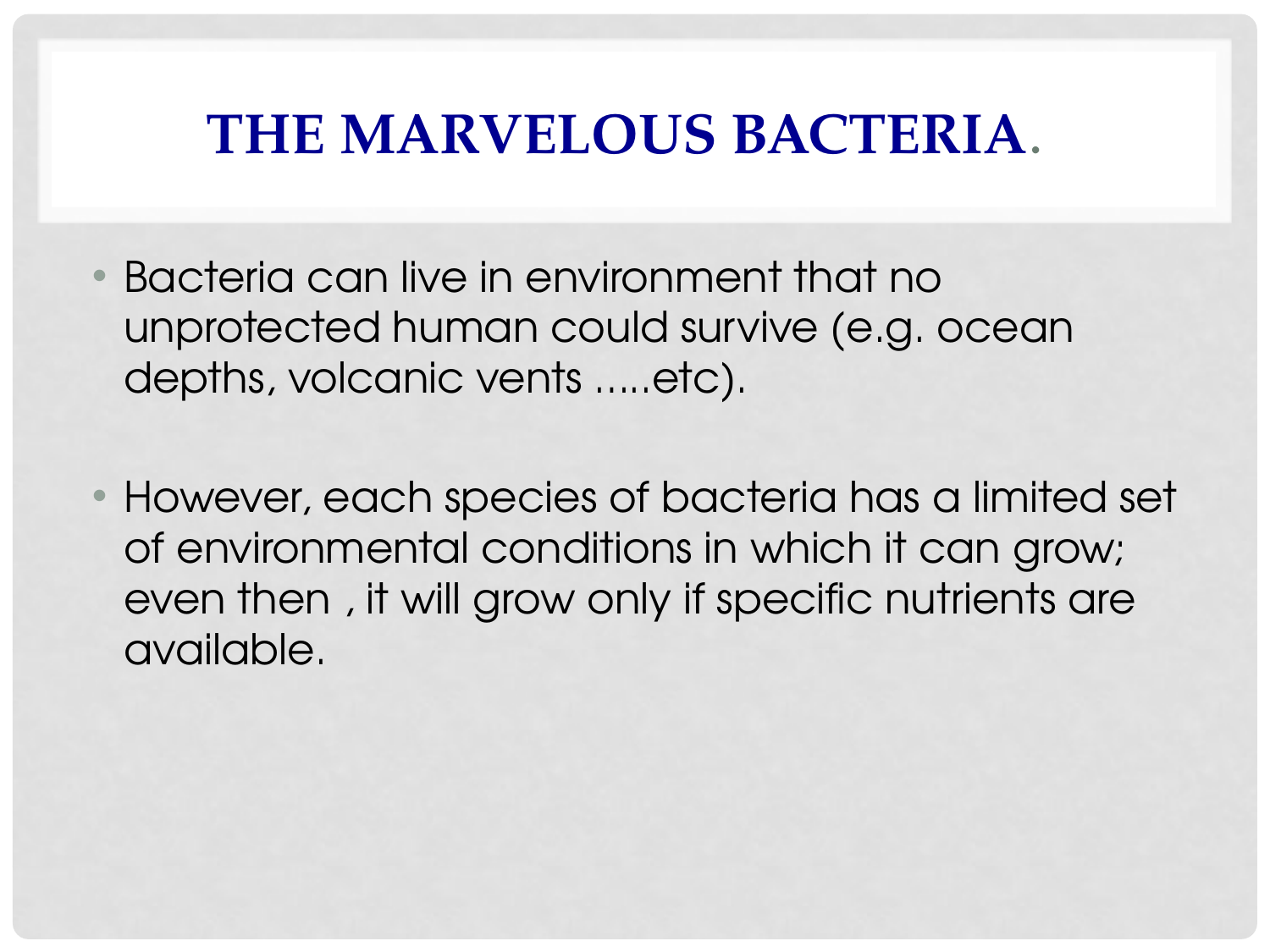

# The Marvelous Bacteria.
Bacteria can live in environment that no unprotected human could survive (e.g. ocean depths, volcanic vents …..etc).

However, each species of bacteria has a limited set of environmental conditions in which it can grow; even then , it will grow only if specific nutrients are available.